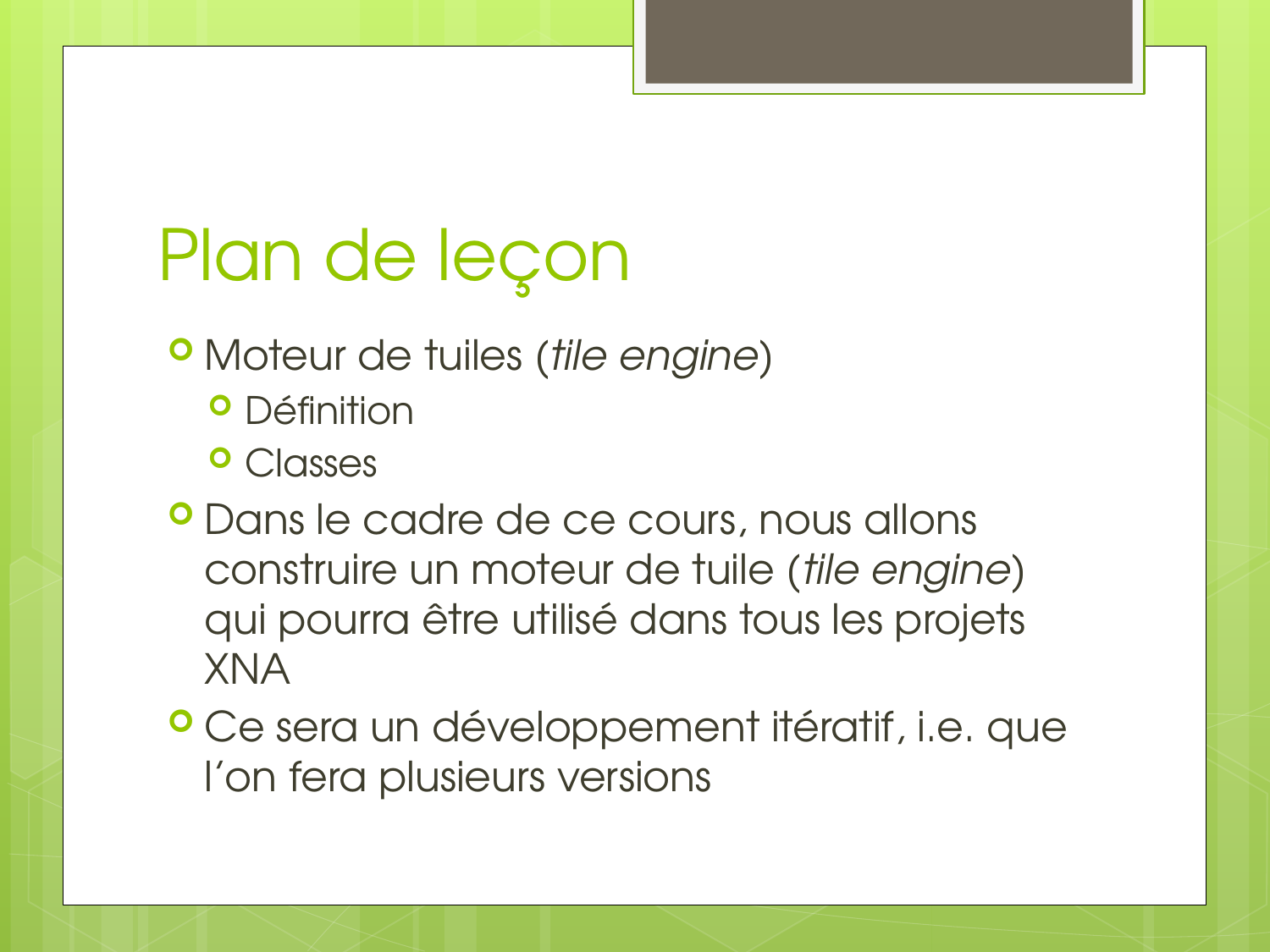

# Plan de leçon
Moteur de tuiles (tile engine)
Définition
Classes
Dans le cadre de ce cours, nous allons construire un moteur de tuile (tile engine) qui pourra être utilisé dans tous les projets XNA
Ce sera un développement itératif, i.e. que l’on fera plusieurs versions